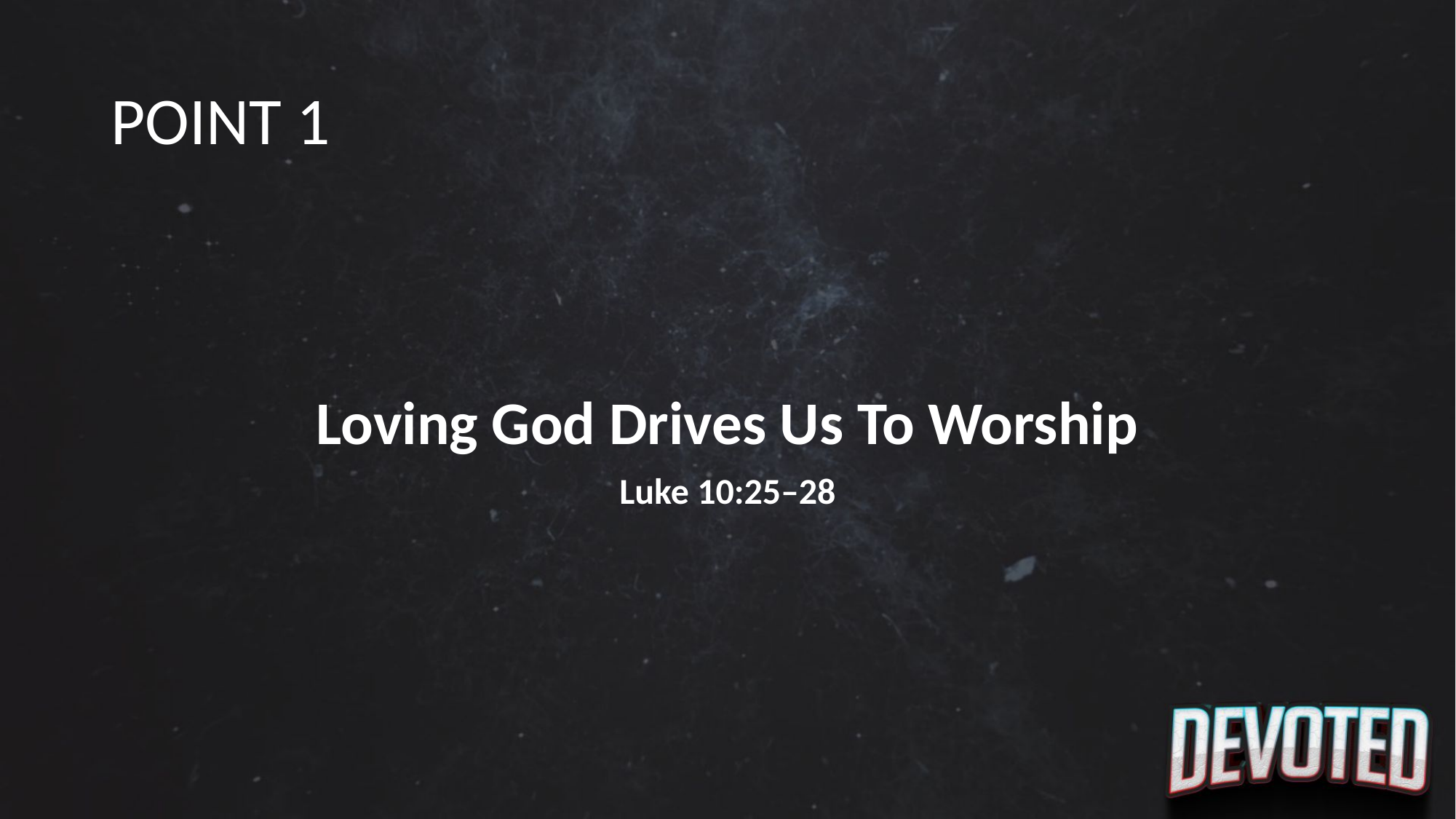

# POINT 1

Loving God Drives Us To Worship
Luke 10:25–28